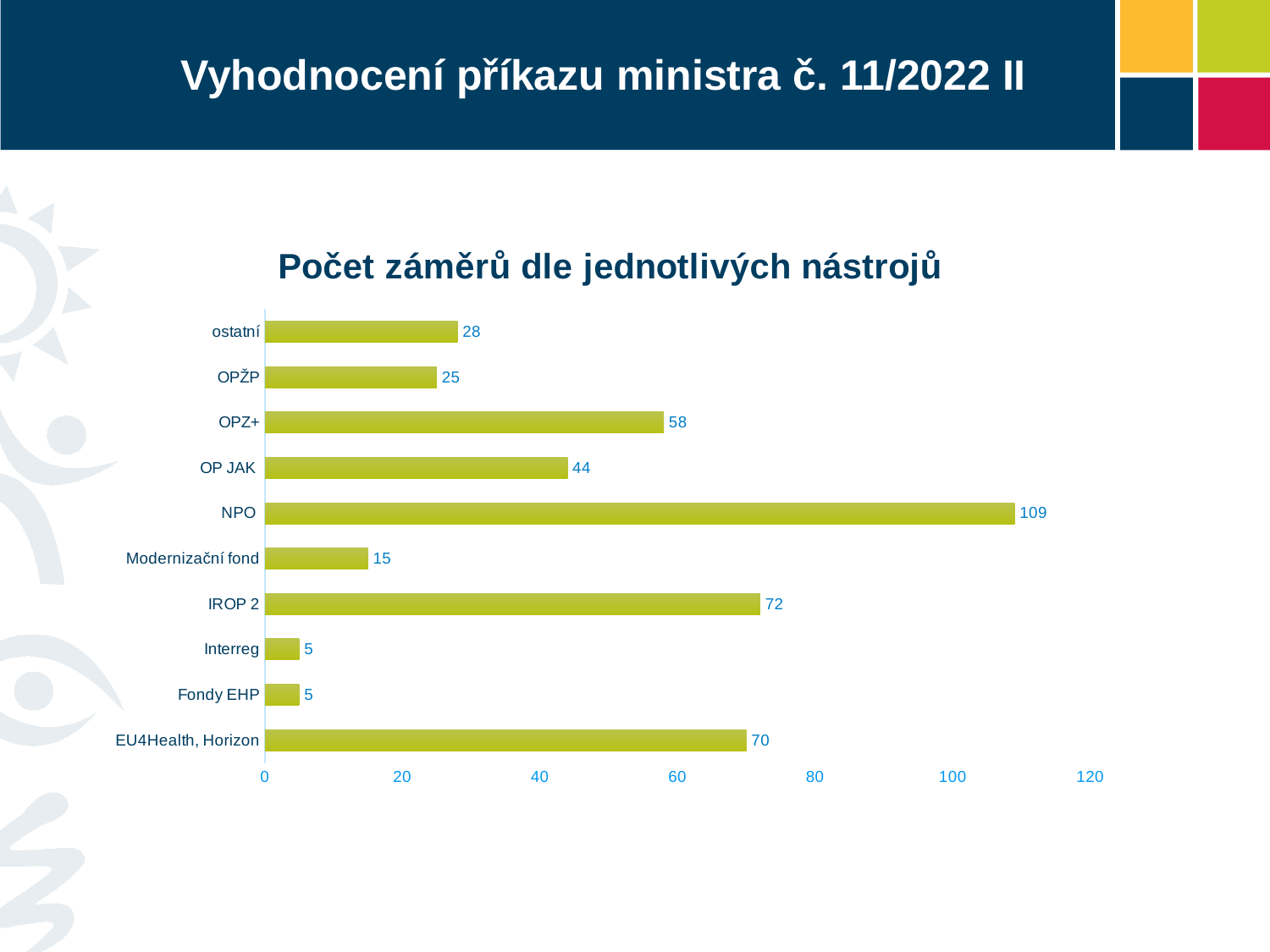

# Vyhodnocení příkazu ministra č. 11/2022 II

### Chart: Počet záměrů dle jednotlivých nástrojů

| Category | Počet |
|---|---|
| EU4Health, Horizon | 70.0 |
| Fondy EHP | 5.0 |
| Interreg | 5.0 |
| IROP 2 | 72.0 |
| Modernizační fond | 15.0 |
| NPO  | 109.0 |
| OP JAK  | 44.0 |
| OPZ+ | 58.0 |
| OPŽP | 25.0 |
| ostatní | 28.0 |

[unsupported chart]